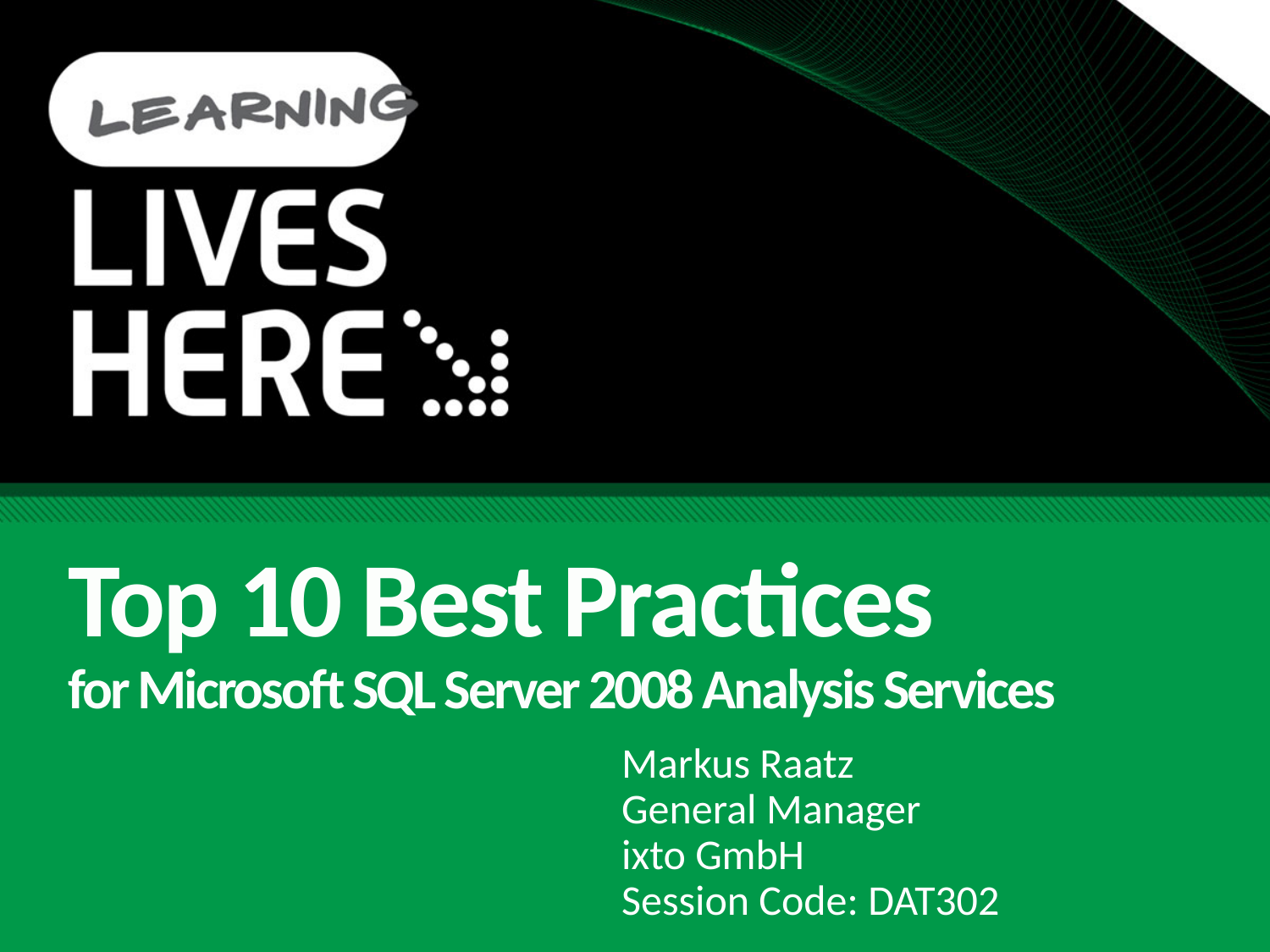

# Top 10 Best Practices for Microsoft SQL Server 2008 Analysis Services
Markus Raatz
General Manager
ixto GmbH
Session Code: DAT302